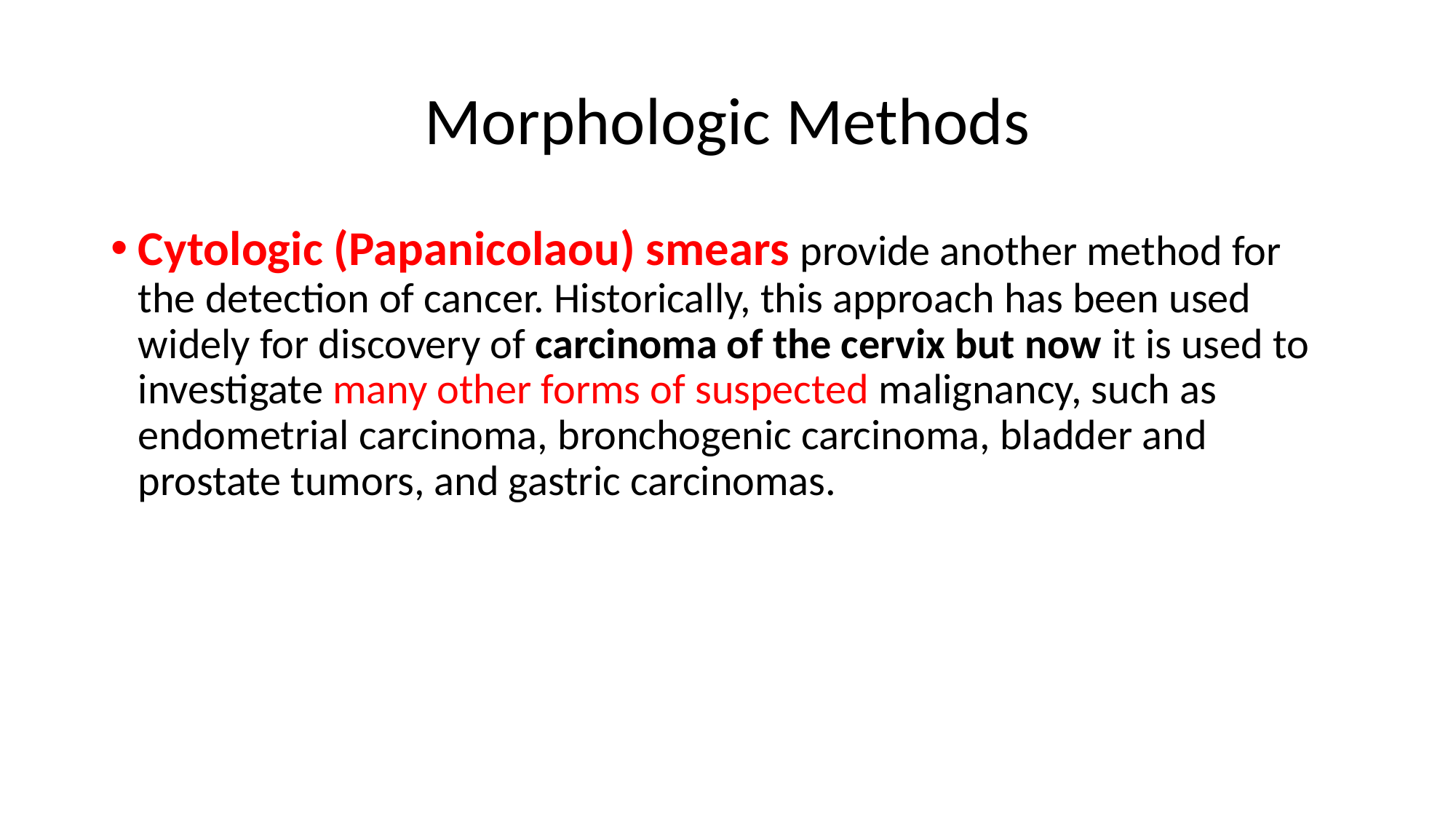

# Morphologic Methods
Cytologic (Papanicolaou) smears provide another method for the detection of cancer. Historically, this approach has been used widely for discovery of carcinoma of the cervix but now it is used to investigate many other forms of suspected malignancy, such as endometrial carcinoma, bronchogenic carcinoma, bladder and prostate tumors, and gastric carcinomas.